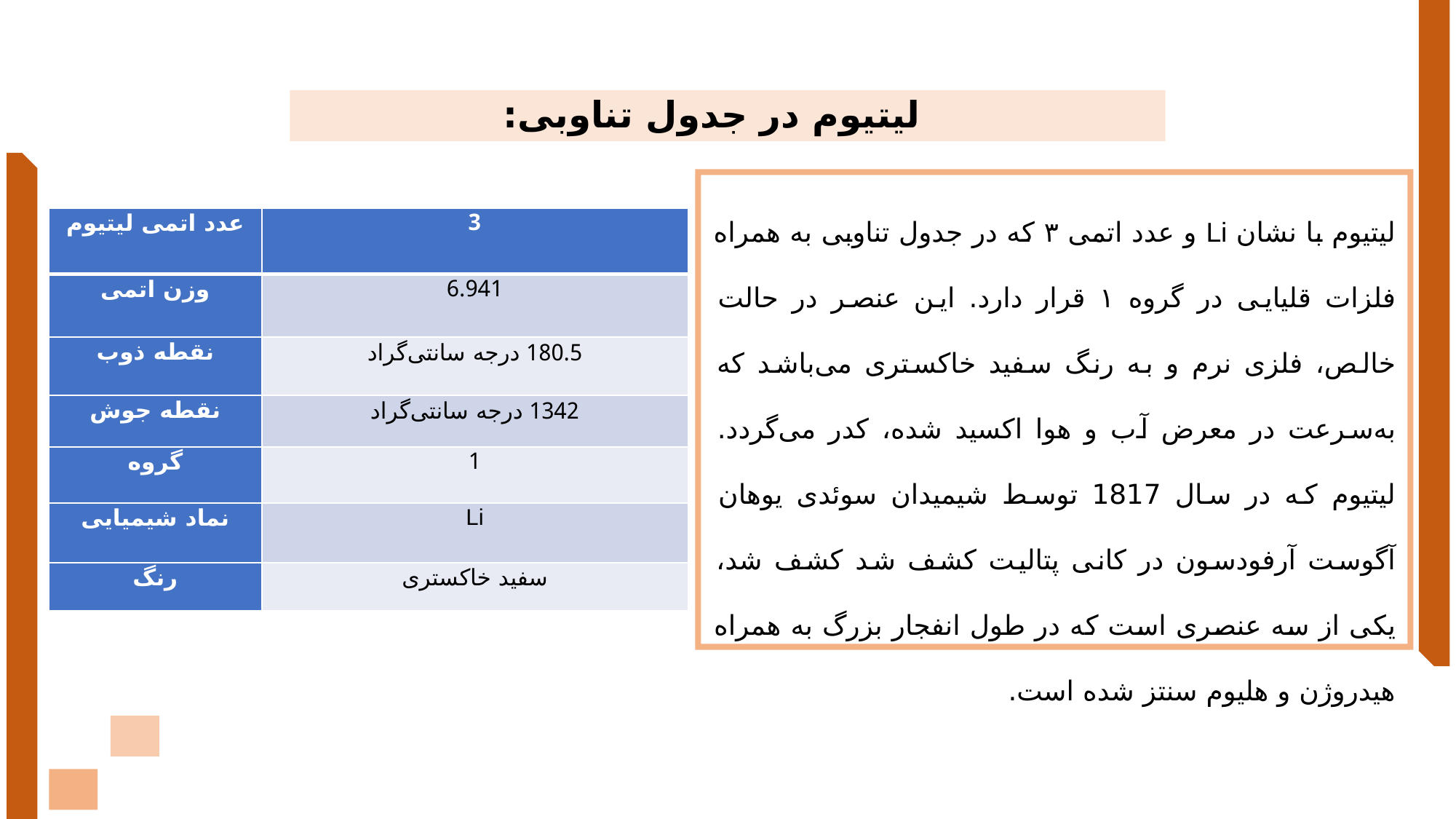

لیتیوم در جدول تناوبی:

لیتیوم با نشان Li و عدد اتمی ۳ که در جدول تناوبی به همراه فلزات قلیایی در گروه ۱ قرار دارد. این عنصر در حالت خالص، فلزی نرم و به رنگ سفید خاکستری می‌باشد که به‌سرعت در معرض آب و هوا اکسید شده، کدر می‌گردد. لیتیوم که در سال 1817 توسط شیمیدان سوئدی یوهان آگوست آرفودسون در کانی پتالیت کشف شد کشف شد، یکی از سه عنصری است که در طول انفجار بزرگ به همراه هیدروژن و هلیوم سنتز شده است.
| عدد اتمی لیتیوم | 3 |
| --- | --- |
| وزن اتمی | 6.941 |
| نقطه ذوب | 180.5 درجه سانتی‌گراد |
| نقطه جوش | 1342 درجه سانتی‌گراد |
| گروه | 1 |
| نماد شیمیایی | Li |
| رنگ | سفید خاکستری |